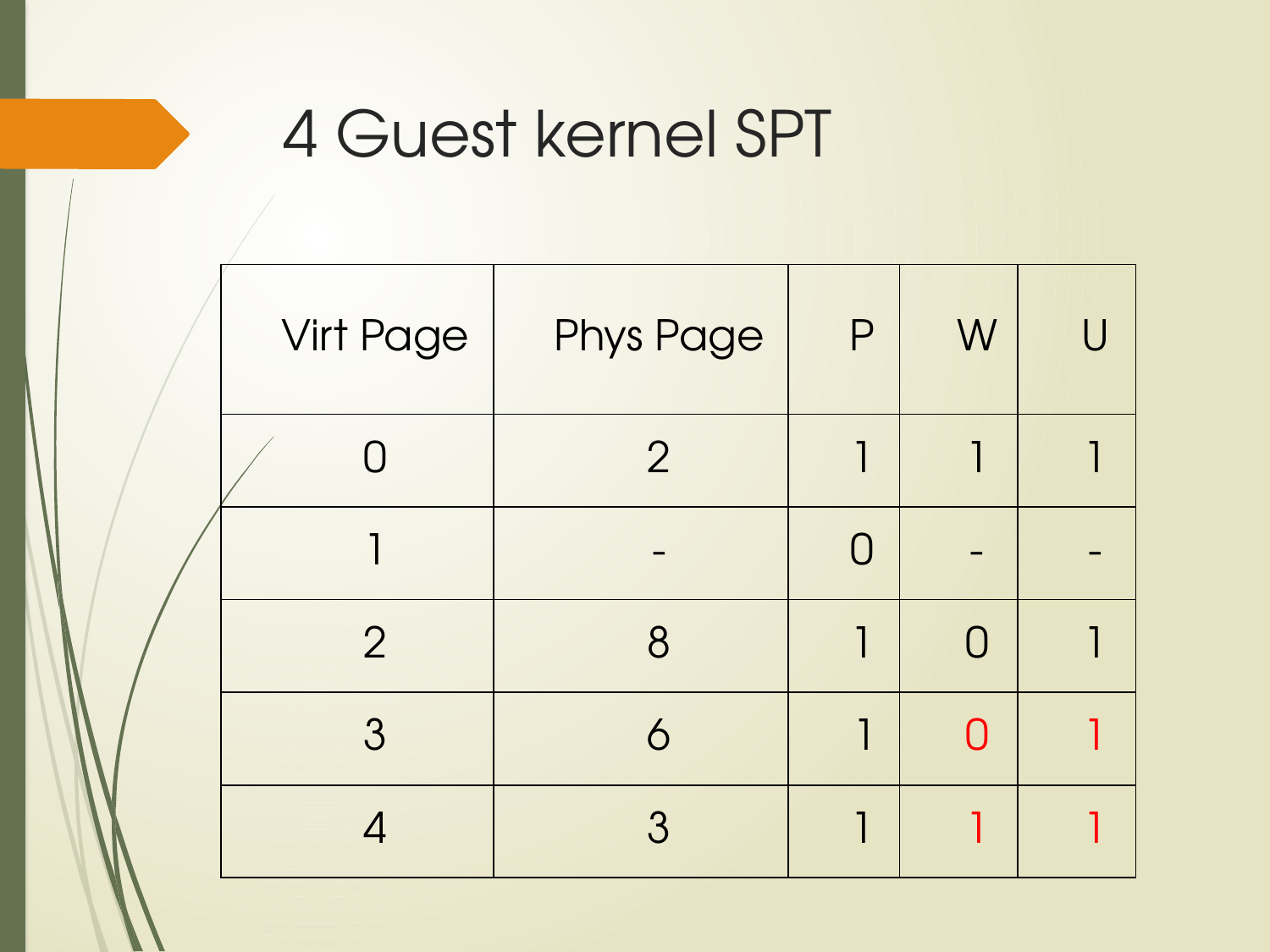

# 4 Guest kernel SPT
| Virt Page | Phys Page | P | W | U |
| --- | --- | --- | --- | --- |
| 0 | 2 | 1 | 1 | 1 |
| 1 | - | 0 | - | - |
| 2 | 8 | 1 | 0 | 1 |
| 3 | 6 | 1 | 0 | 1 |
| 4 | 3 | 1 | 1 | 1 |